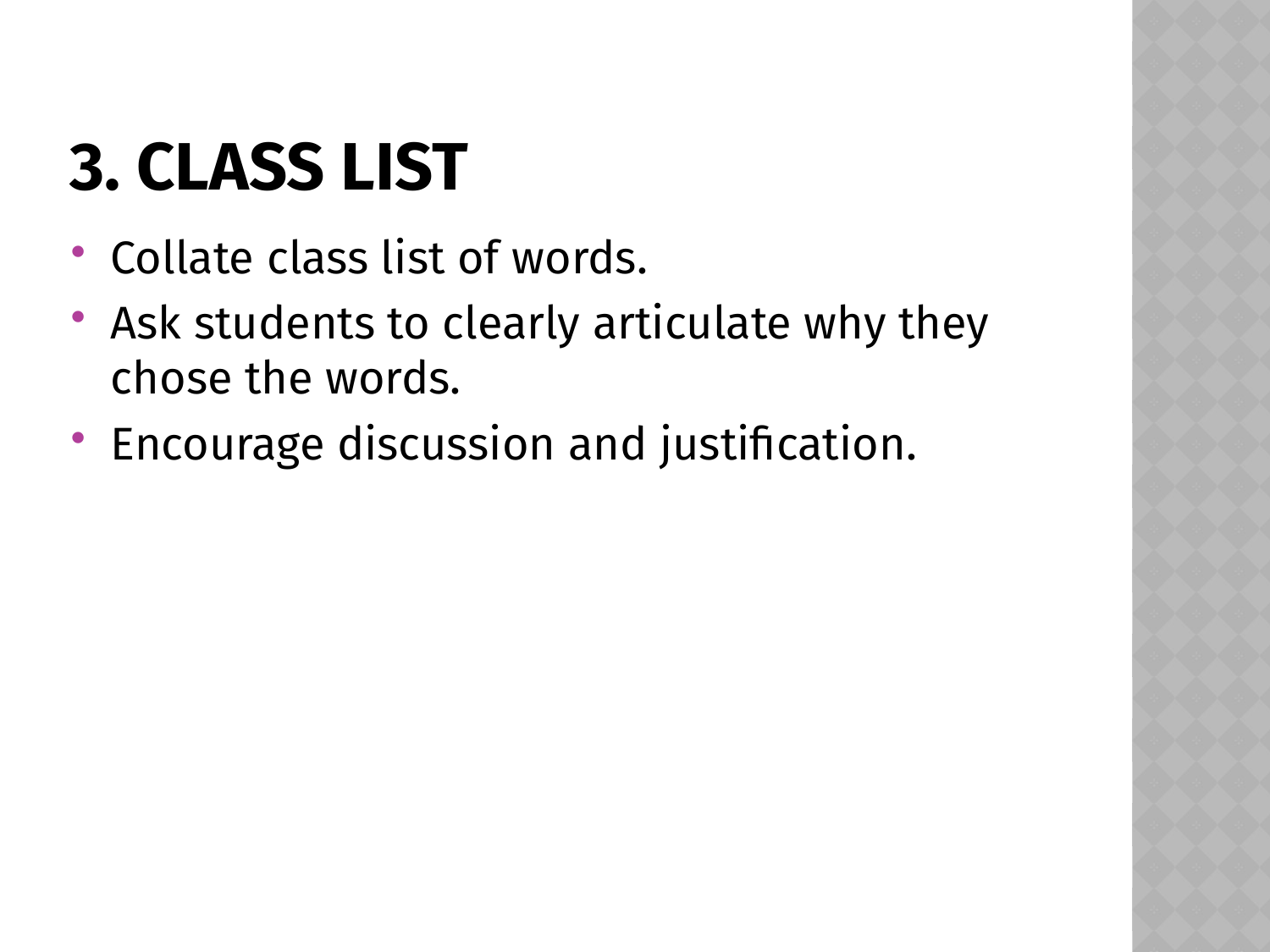

# 3. Class List
Collate class list of words.
Ask students to clearly articulate why they chose the words.
Encourage discussion and justification.